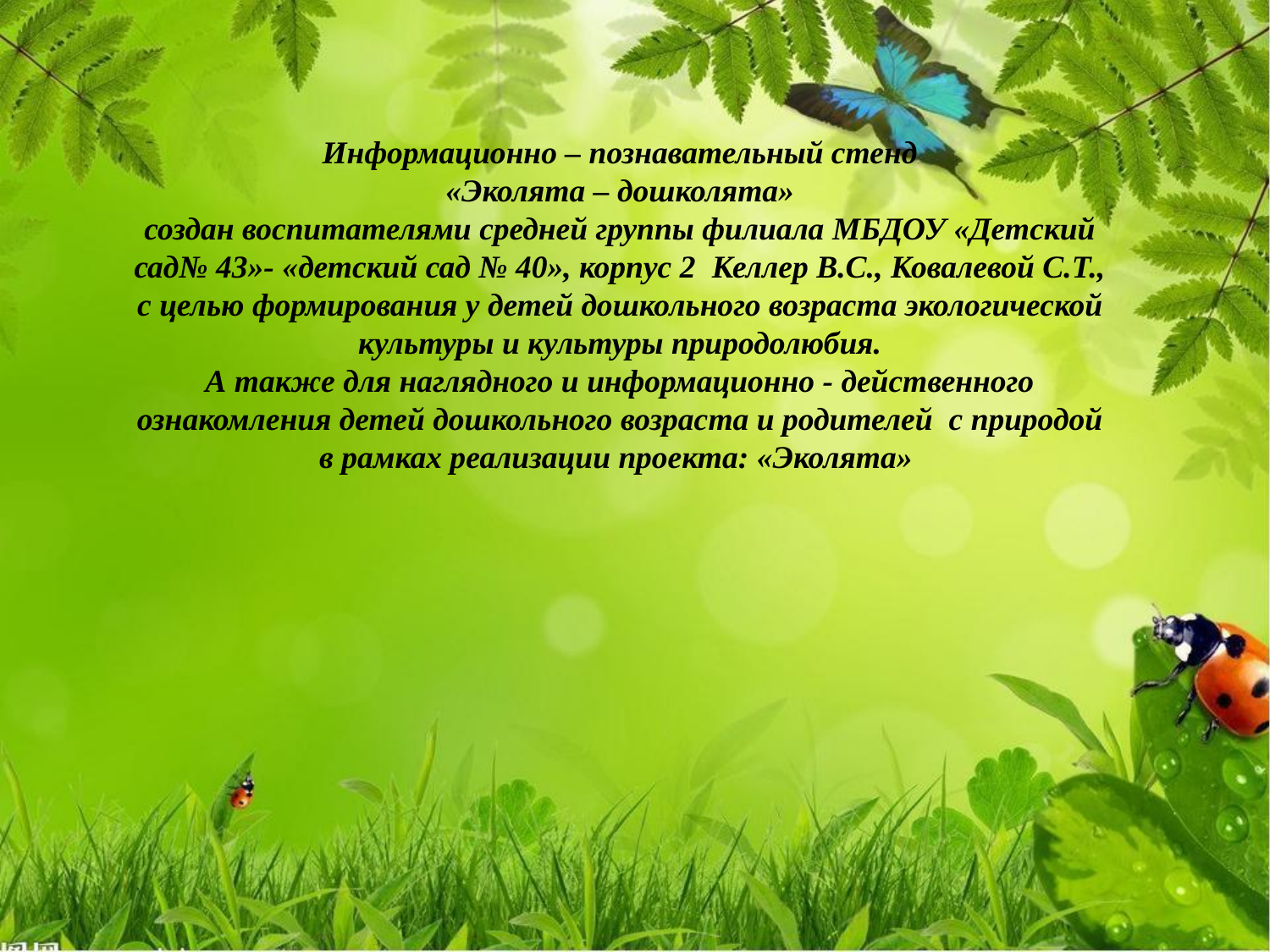

Информационно – познавательный стенд
«Эколята – дошколята»
создан воспитателями средней группы филиала МБДОУ «Детский сад№ 43»- «детский сад № 40», корпус 2  Келлер В.С., Ковалевой С.Т., с целью формирования у детей дошкольного возраста экологической культуры и культуры природолюбия.
А также для наглядного и информационно - действенного ознакомления детей дошкольного возраста и родителей  с природой в рамках реализации проекта: «Эколята»